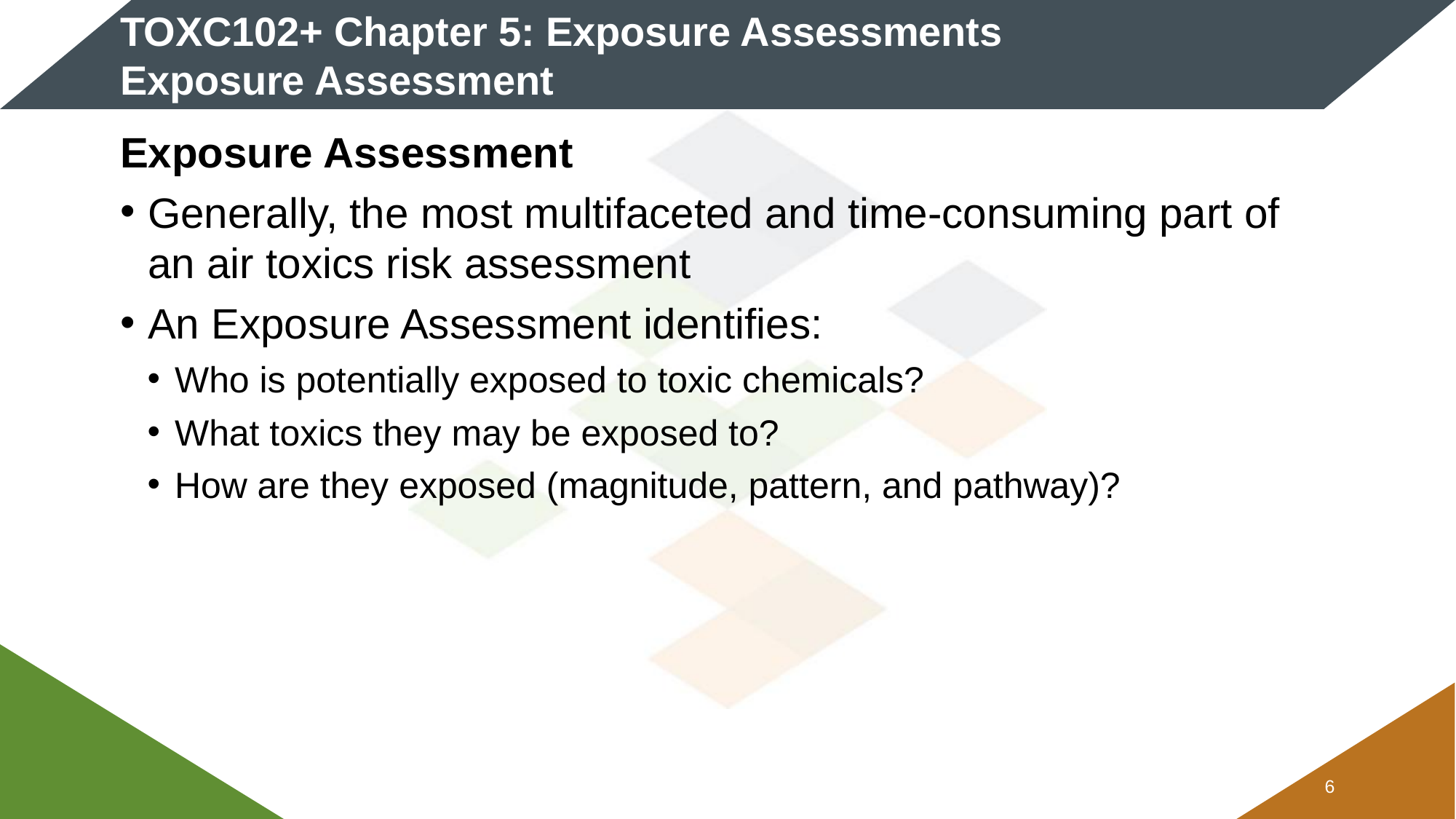

# TOXC102+ Chapter 5: Exposure Assessments Exposure Assessment
Exposure Assessment
Generally, the most multifaceted and time-consuming part of an air toxics risk assessment
An Exposure Assessment identifies:
Who is potentially exposed to toxic chemicals?
What toxics they may be exposed to?
How are they exposed (magnitude, pattern, and pathway)?
6